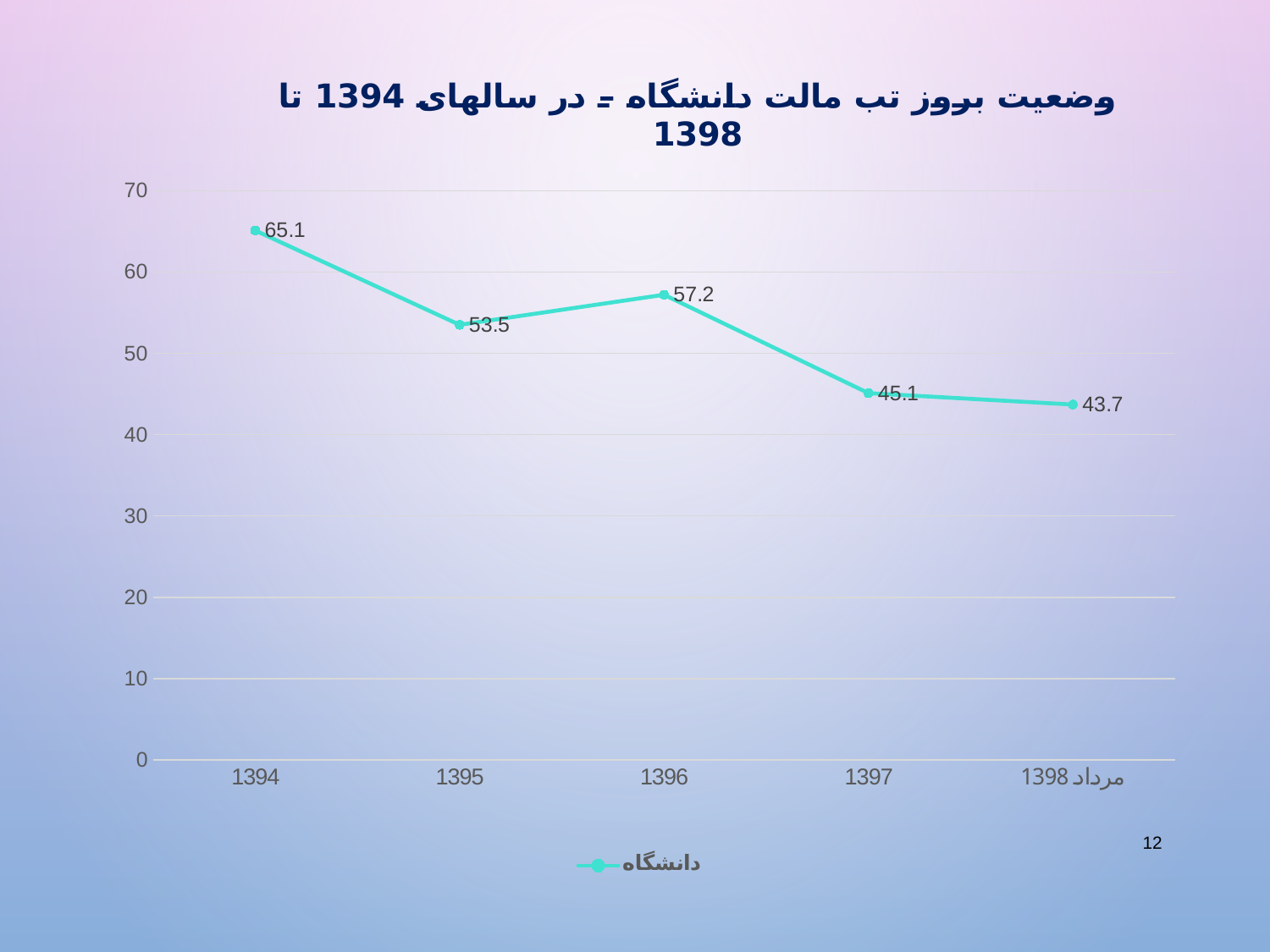

### Chart: وضعیت بروز تب مالت دانشگاه – در سالهای 1394 تا 1398

| Category | دانشگاه |
|---|---|
| 1394 | 65.1 |
| 1395 | 53.5 |
| 1396 | 57.2 |
| 1397 | 45.1 |
| مرداد 1398 | 43.7 |
12